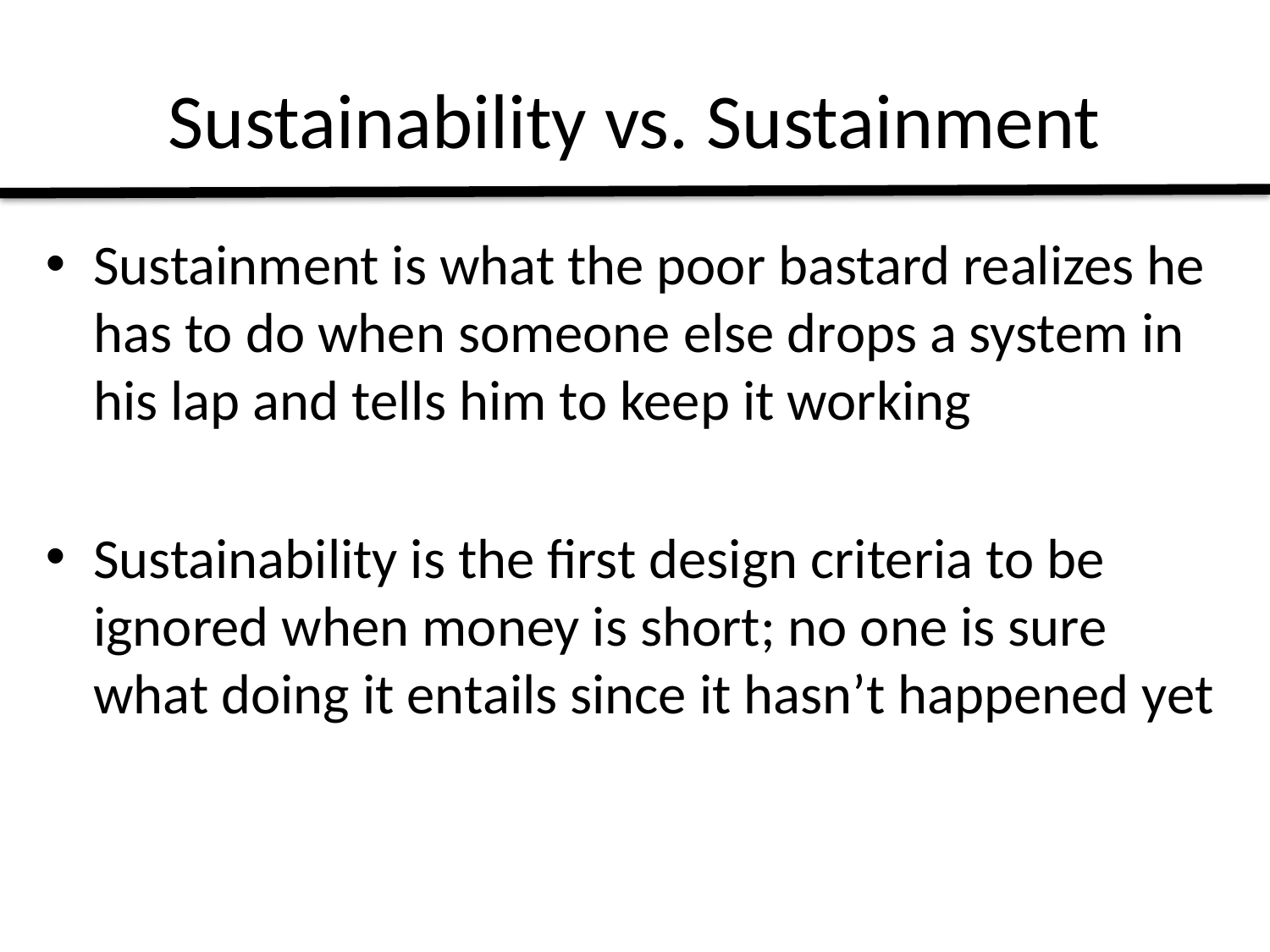

# Sustainability vs. Sustainment
Sustainment is what the poor bastard realizes he has to do when someone else drops a system in his lap and tells him to keep it working

Sustainability is the first design criteria to be ignored when money is short; no one is sure what doing it entails since it hasn’t happened yet